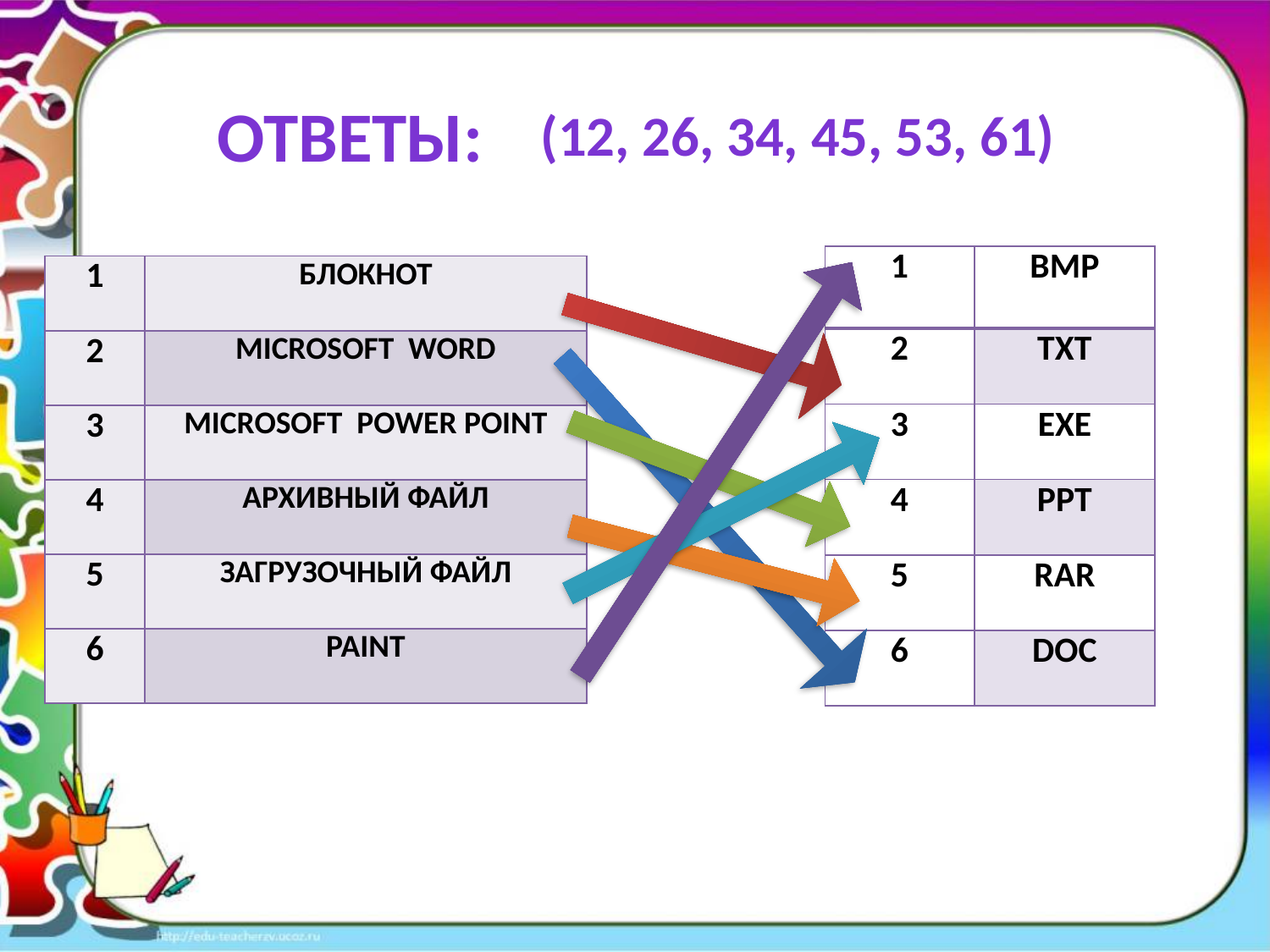

Ответы:
(12, 26, 34, 45, 53, 61)

| 1 | BMP |
| --- | --- |
| 2 | TXT |
| 3 | EXE |
| 4 | PPT |
| 5 | RAR |
| 6 | DOC |
| 1 | БЛОКНОТ |
| --- | --- |
| 2 | MICROSOFT WORD |
| 3 | MICROSOFT POWER POINT |
| 4 | АРХИВНЫЙ ФАЙЛ |
| 5 | ЗАГРУЗОЧНЫЙ ФАЙЛ |
| 6 | PAINT |